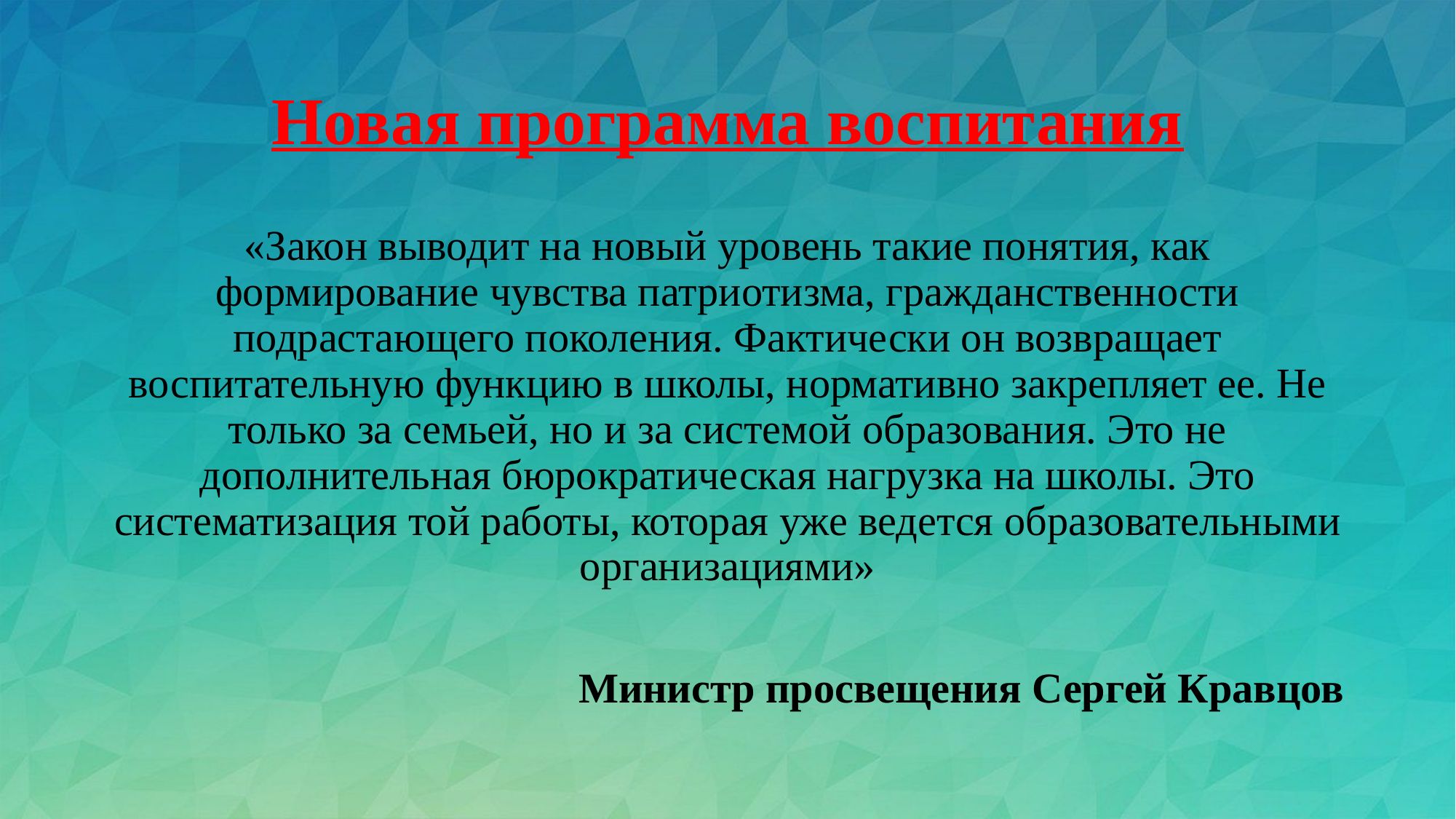

# Новая программа воспитания
«Закон выводит на новый уровень такие понятия, как формирование чувства патриотизма, гражданственности подрастающего поколения. Фактически он возвращает воспитательную функцию в школы, нормативно закрепляет ее. Не только за семьей, но и за системой образования. Это не дополнительная бюрократическая нагрузка на школы. Это систематизация той работы, которая уже ведется образовательными организациями»

Министр просвещения Сергей Кравцов